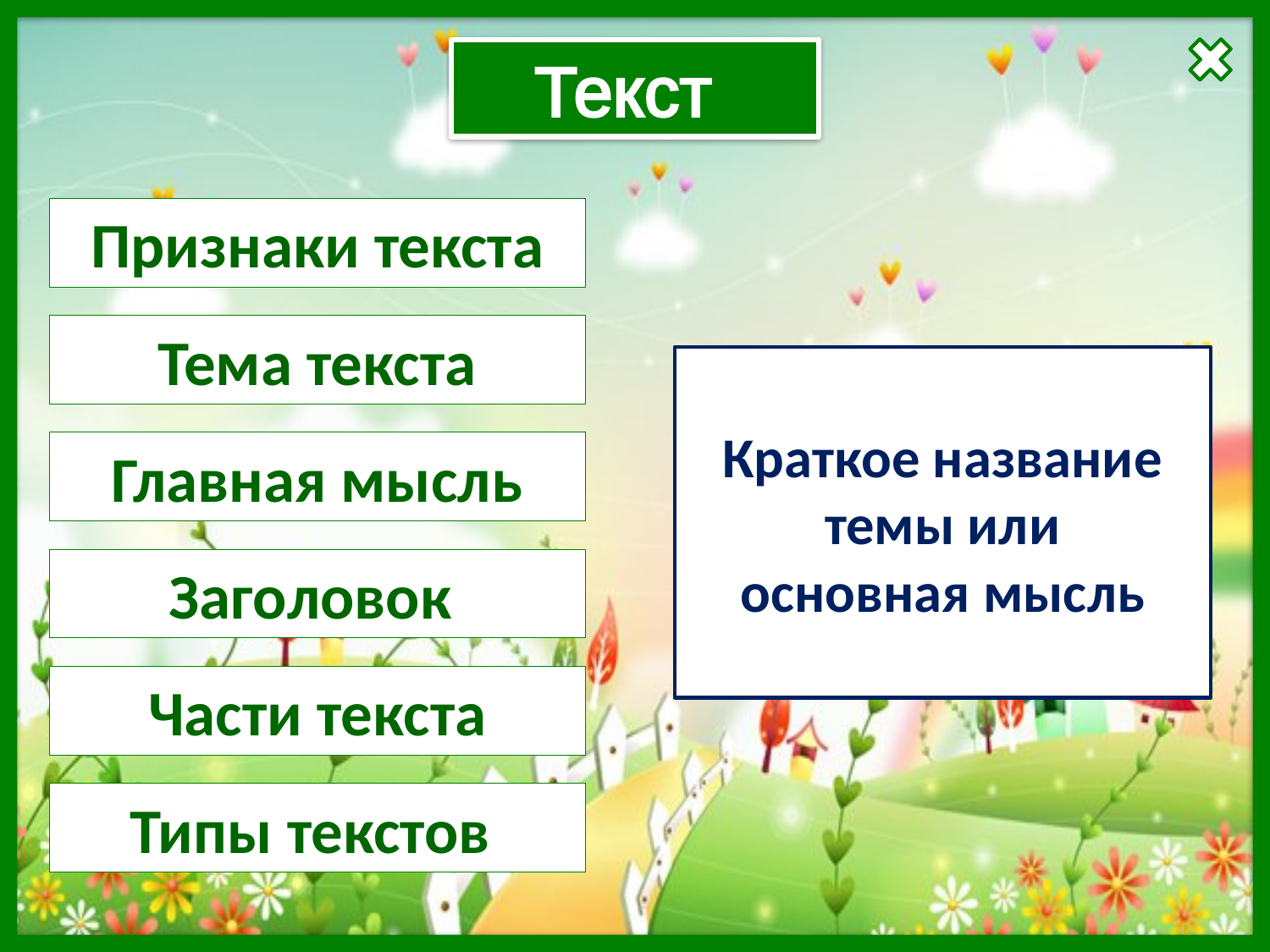

Текст
Признаки текста
Тема текста

Краткое название темы или
основная мысль

Главная мысль
Заголовок
Части текста
Типы текстов